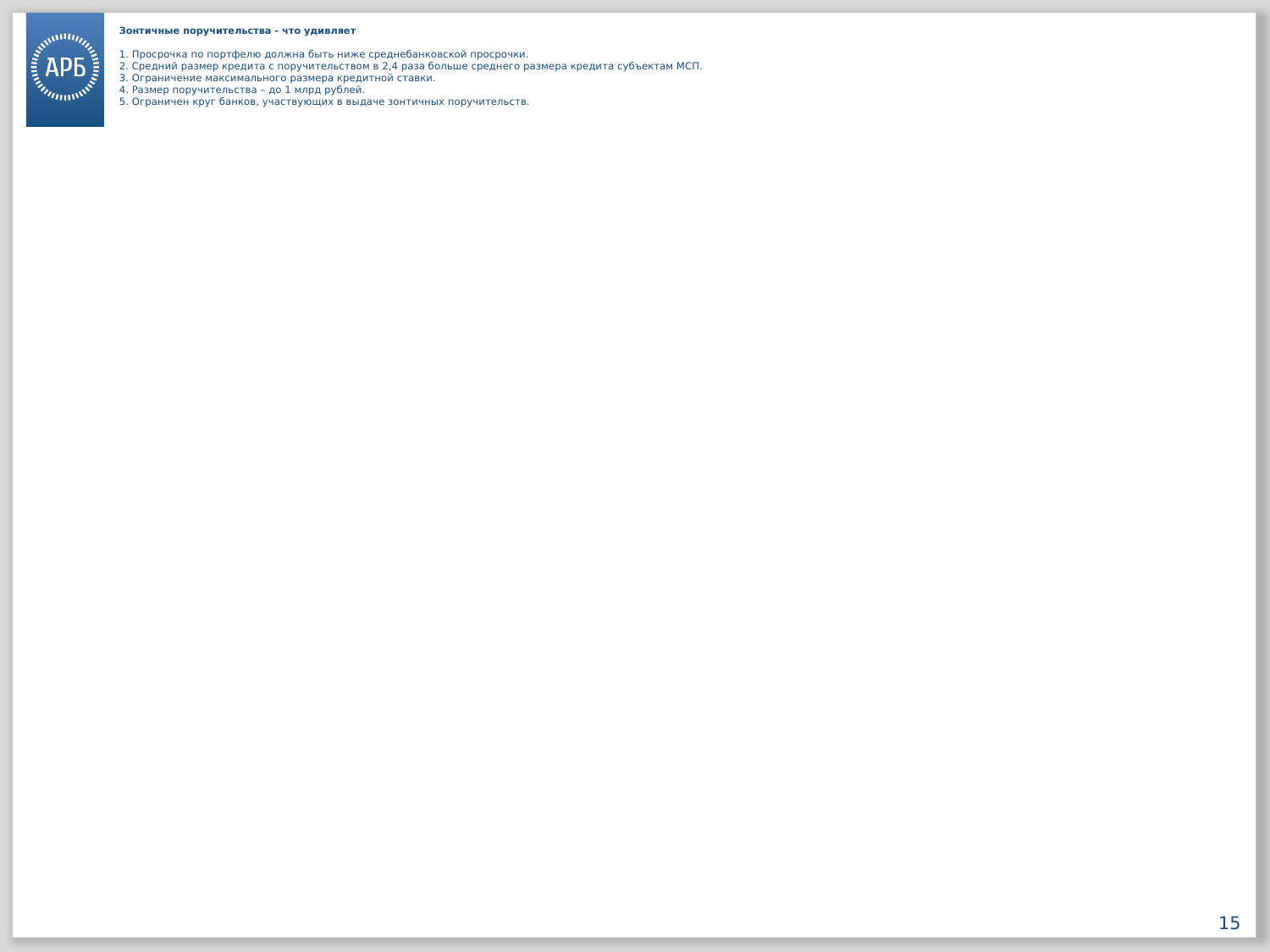

# Зонтичные поручительства - что удивляет 1. Просрочка по портфелю должна быть ниже среднебанковской просрочки. 2. Средний размер кредита с поручительством в 2,4 раза больше среднего размера кредита субъектам МСП. 3. Ограничение максимального размера кредитной ставки. 4. Размер поручительства – до 1 млрд рублей. 5. Ограничен круг банков, участвующих в выдаче зонтичных поручительств.

15